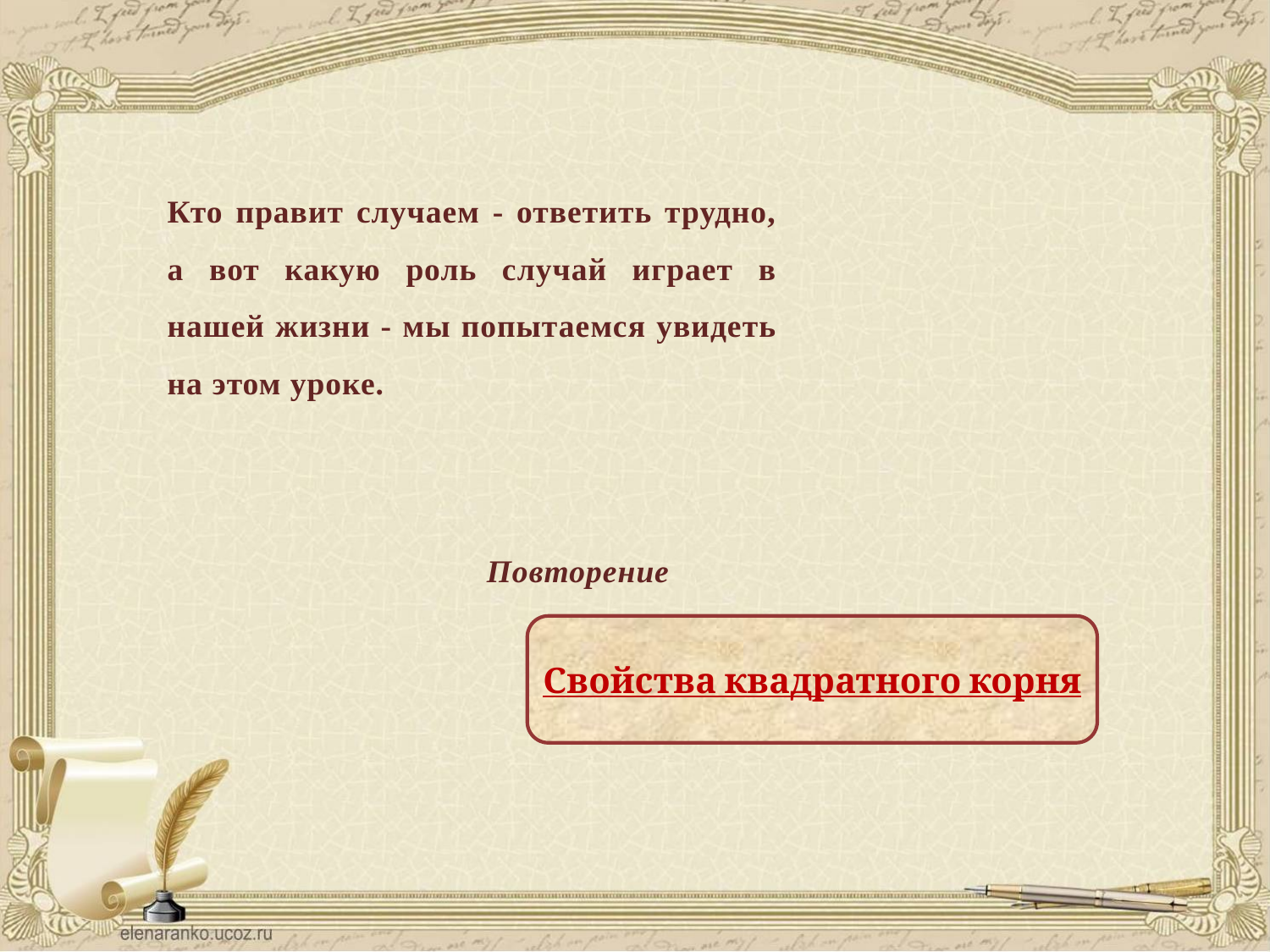

Кто правит случаем - ответить трудно, а вот какую роль случай играет в нашей жизни - мы попытаемся увидеть на этом уроке.
Повторение

Свойства квадратного корня